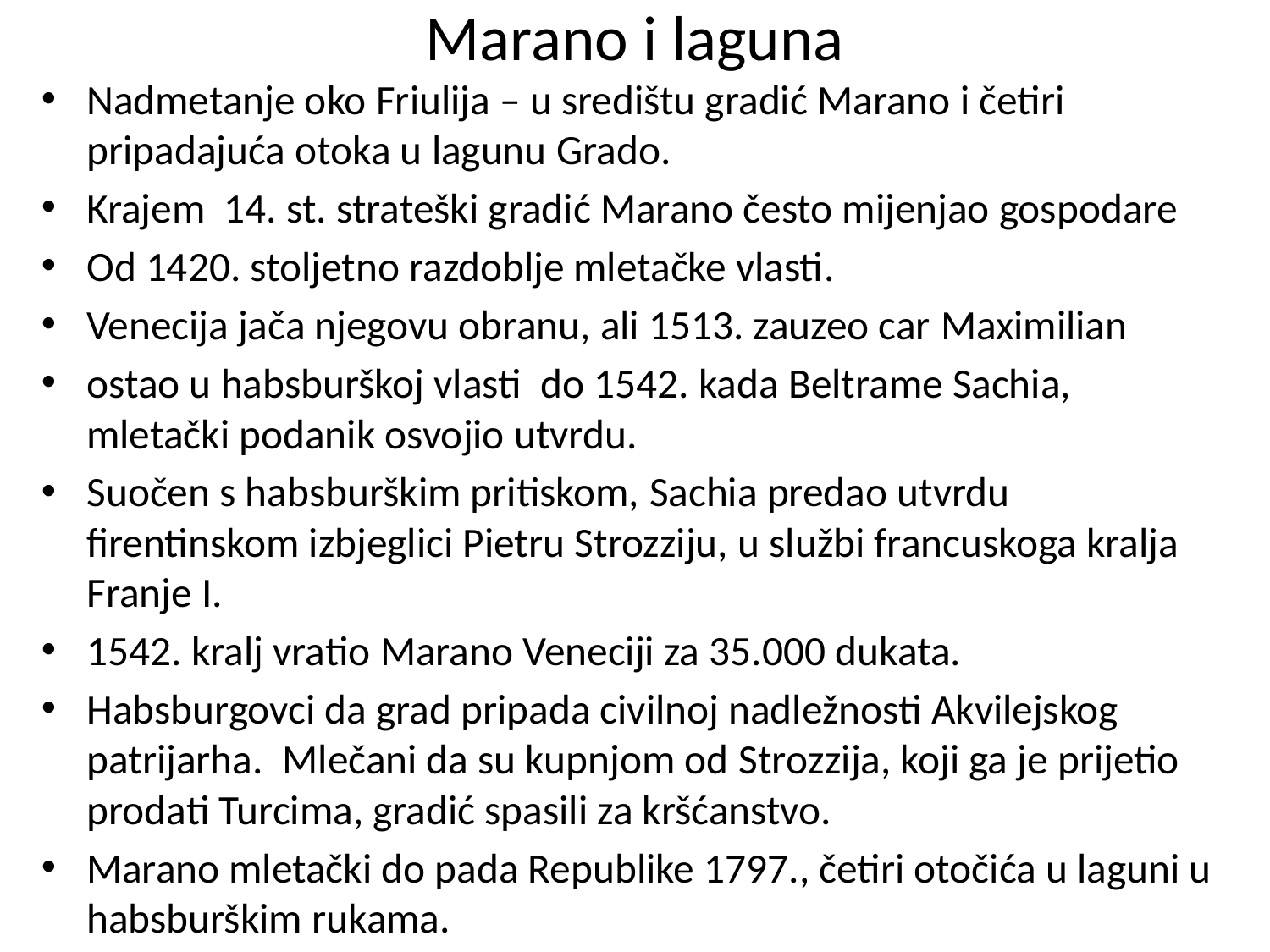

# Marano i laguna
Nadmetanje oko Friulija – u središtu gradić Marano i četiri pripadajuća otoka u lagunu Grado.
Krajem  14. st. strateški gradić Marano često mijenjao gospodare
Od 1420. stoljetno razdoblje mletačke vlasti.
Venecija jača njegovu obranu, ali 1513. zauzeo car Maximilian
ostao u habsburškoj vlasti  do 1542. kada Beltrame Sachia, mletački podanik osvojio utvrdu.
Suočen s habsburškim pritiskom, Sachia predao utvrdu firentinskom izbjeglici Pietru Strozziju, u službi francuskoga kralja Franje I.
1542. kralj vratio Marano Veneciji za 35.000 dukata.
Habsburgovci da grad pripada civilnoj nadležnosti Akvilejskog patrijarha.  Mlečani da su kupnjom od Strozzija, koji ga je prijetio prodati Turcima, gradić spasili za kršćanstvo.
Marano mletački do pada Republike 1797., četiri otočića u laguni u habsburškim rukama.